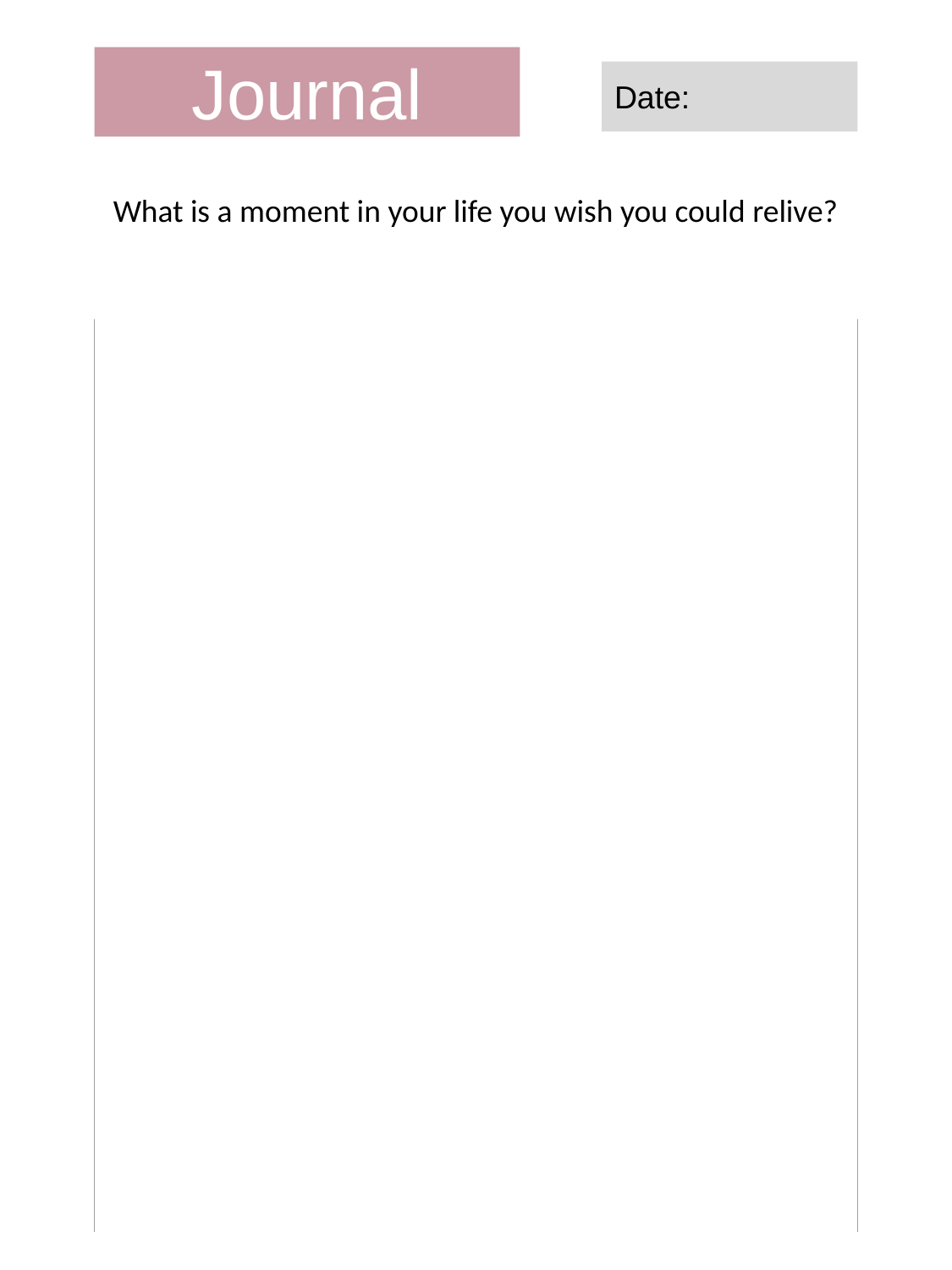

Journal

Date:
What is a moment in your life you wish you could relive?
|  |
| --- |
|  |
|  |
|  |
|  |
|  |
|  |
|  |
|  |
|  |
|  |
|  |
|  |
|  |
|  |
|  |
|  |
|  |
|  |
|  |
|  |
|  |